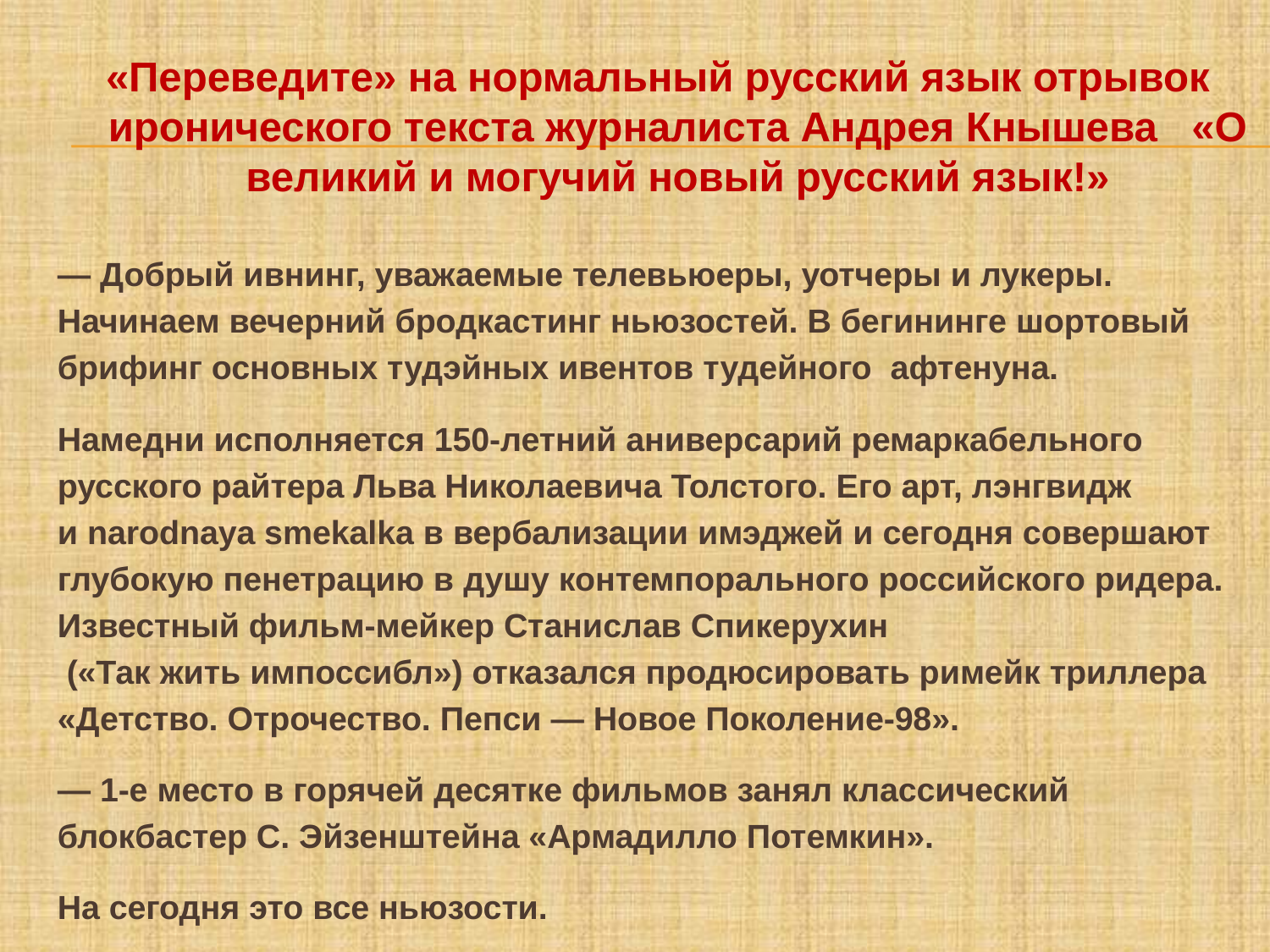

«Переведите» на нормальный русский язык отрывок иронического текста журналиста Андрея Кнышева   «О великий и могучий новый русский язык!»

— Добрый ивнинг, уважаемые телевьюеры, уотчеры и лукеры.
Начинаем вечерний бродкастинг ньюзостей. В бегининге шортовый
брифинг основных тудэйных ивентов тудейного  афтенуна.

Намедни исполняется 150-летний аниверсарий ремаркабельного
русского райтера Льва Николаевича Толстого. Его арт, лэнгвидж
и narodnaya smekalka в вербализации имэджей и сегодня совершают
глубокую пенетрацию в душу контемпорального российского ридера.
Известный фильм-мейкер Станислав Спикерухин
 («Так жить импоссибл») отказался продюсировать римейк триллера
«Детство. Отрочество. Пепси — Новое Поколение-98».

— 1-е место в горячей десятке фильмов занял классический
блокбастер С. Эйзенштейна «Армадилло Потемкин».

На сегодня это все ньюзости.